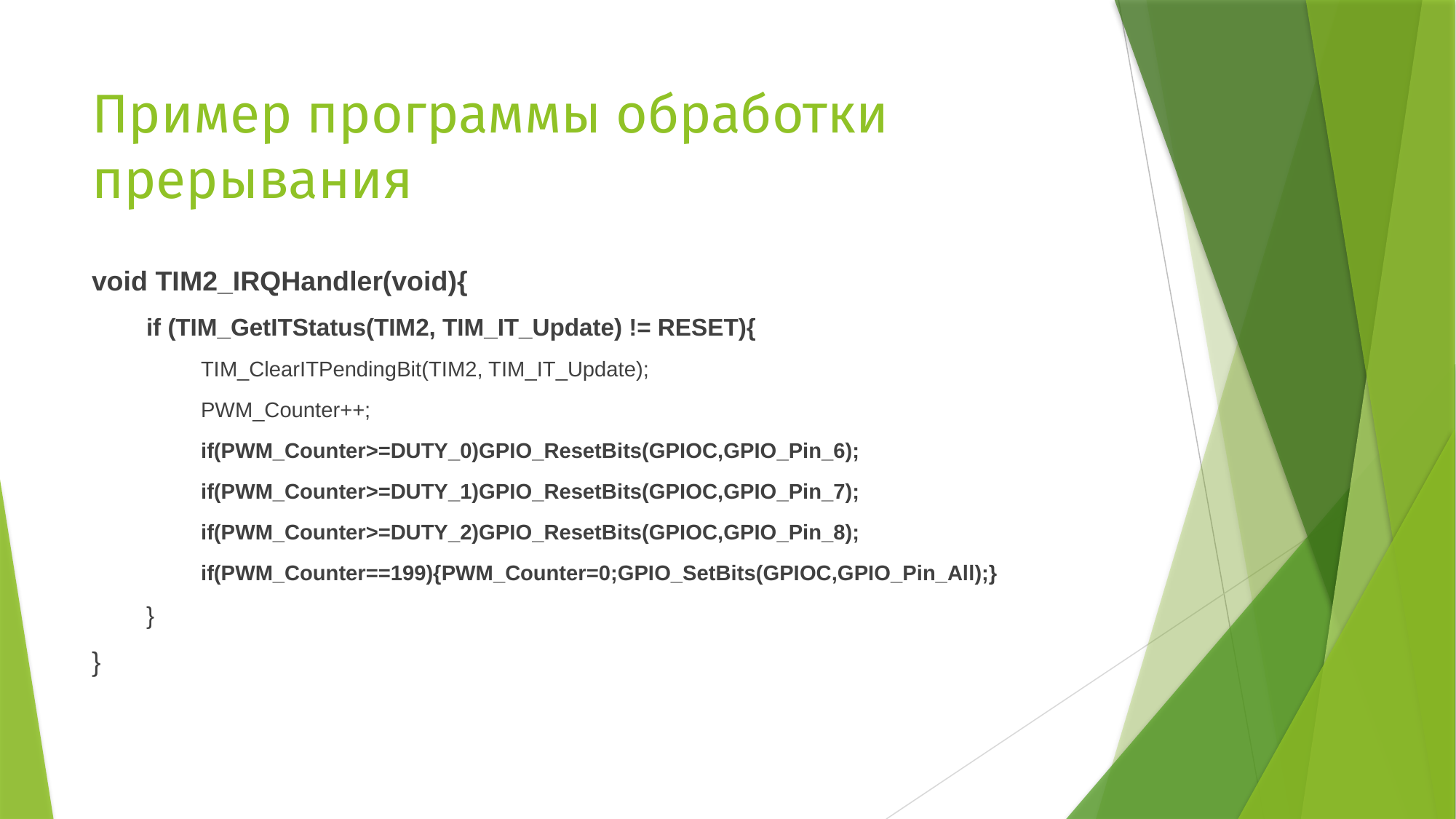

# Пример программы обработки прерывания
void TIM2_IRQHandler(void){
if (TIM_GetITStatus(TIM2, TIM_IT_Update) != RESET){
TIM_ClearITPendingBit(TIM2, TIM_IT_Update);
PWM_Counter++;
if(PWM_Counter>=DUTY_0)GPIO_ResetBits(GPIOC,GPIO_Pin_6);
if(PWM_Counter>=DUTY_1)GPIO_ResetBits(GPIOC,GPIO_Pin_7);
if(PWM_Counter>=DUTY_2)GPIO_ResetBits(GPIOC,GPIO_Pin_8);
if(PWM_Counter==199){PWM_Counter=0;GPIO_SetBits(GPIOC,GPIO_Pin_All);}
}
}